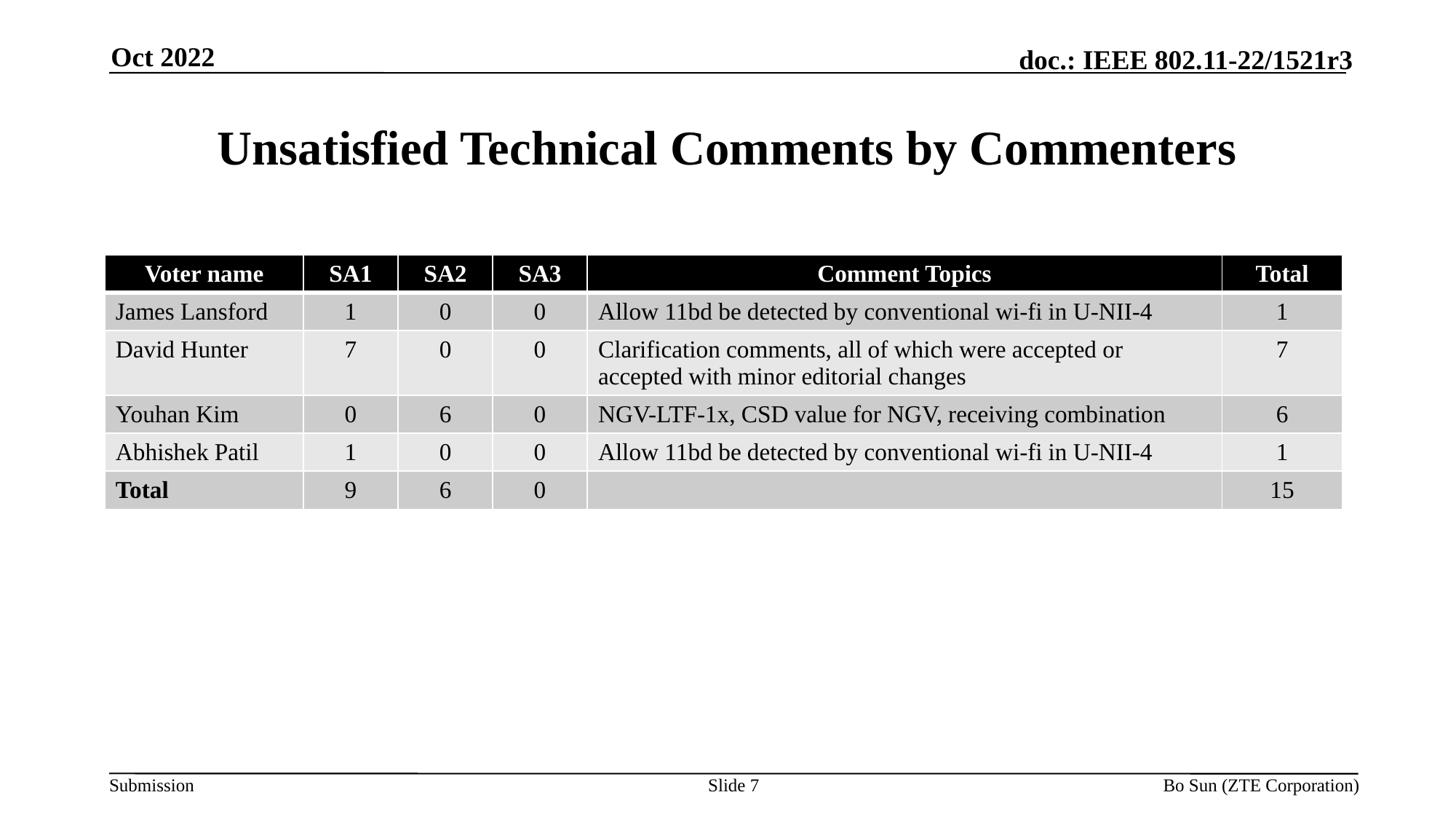

Oct 2022
# Unsatisfied Technical Comments by Commenters
| Voter name | SA1 | SA2 | SA3 | Comment Topics | Total |
| --- | --- | --- | --- | --- | --- |
| James Lansford | 1 | 0 | 0 | Allow 11bd be detected by conventional wi-fi in U-NII-4 | 1 |
| David Hunter | 7 | 0 | 0 | Clarification comments, all of which were accepted or accepted with minor editorial changes | 7 |
| Youhan Kim | 0 | 6 | 0 | NGV-LTF-1x, CSD value for NGV, receiving combination | 6 |
| Abhishek Patil | 1 | 0 | 0 | Allow 11bd be detected by conventional wi-fi in U-NII-4 | 1 |
| Total | 9 | 6 | 0 |  | 15 |
Slide 7
Bo Sun (ZTE Corporation)